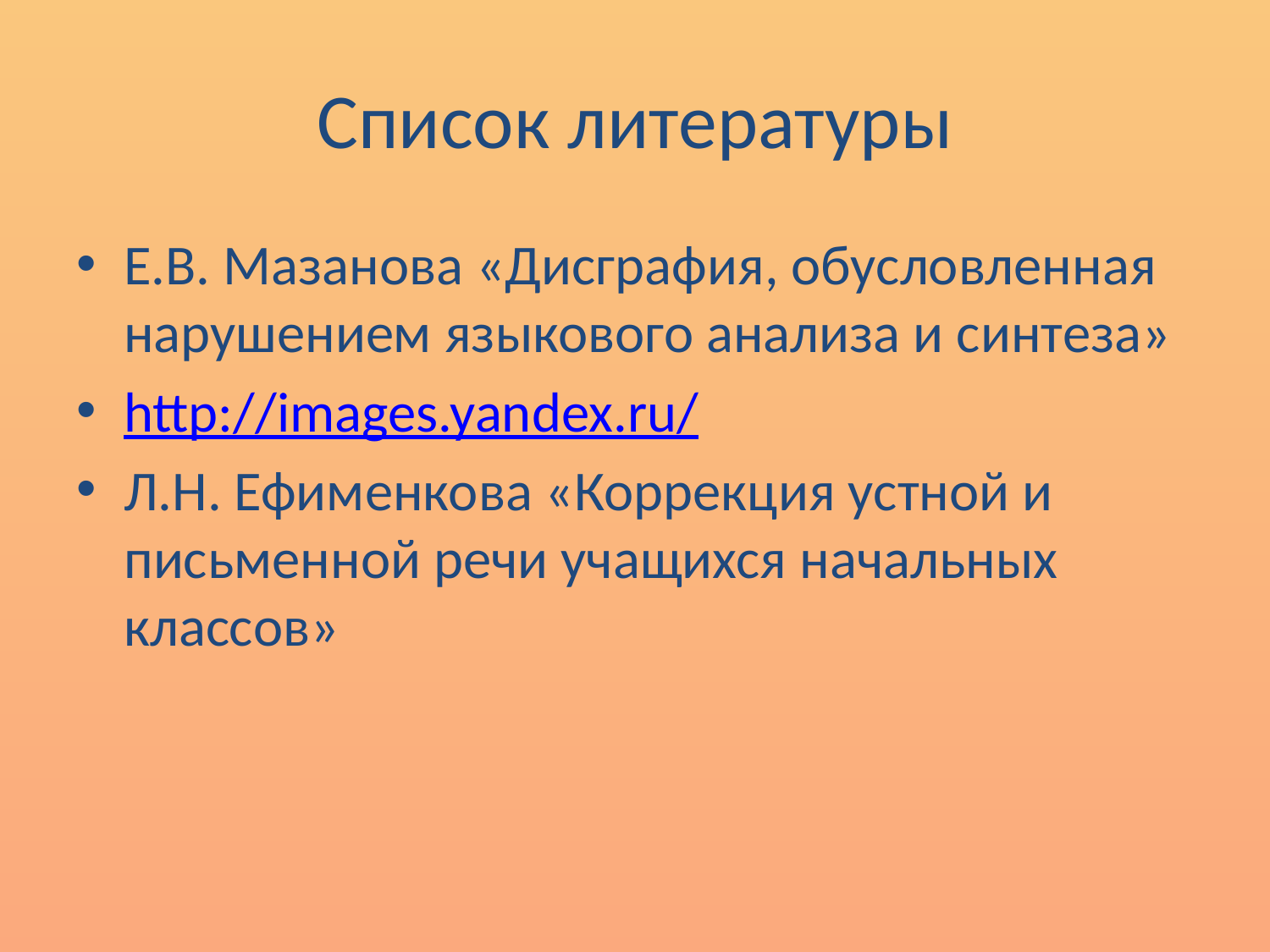

# Список литературы
Е.В. Мазанова «Дисграфия, обусловленная нарушением языкового анализа и синтеза»
http://images.yandex.ru/
Л.Н. Ефименкова «Коррекция устной и письменной речи учащихся начальных классов»